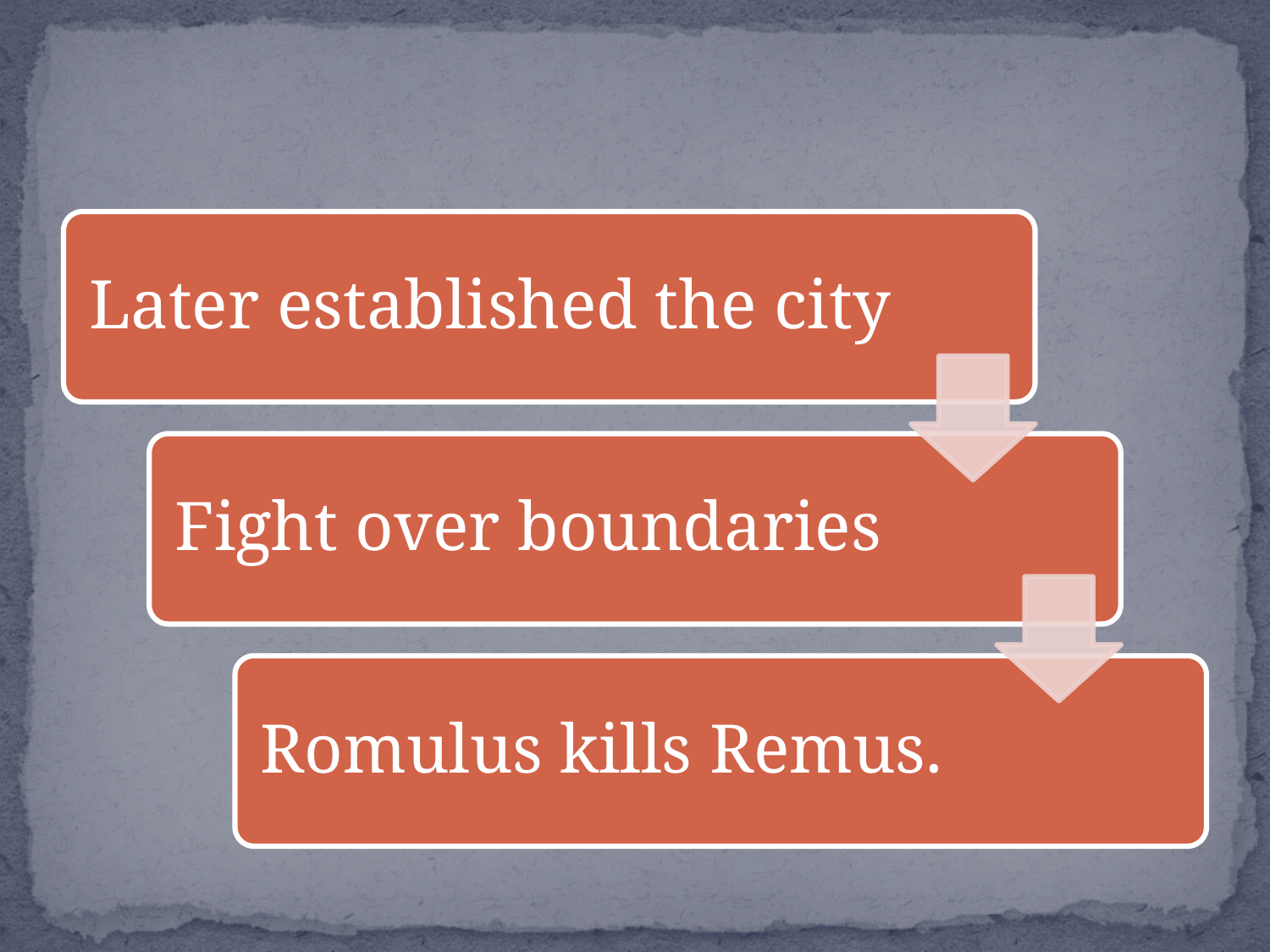

#
Later established the city
Fight over boundaries
Romulus kills Remus.